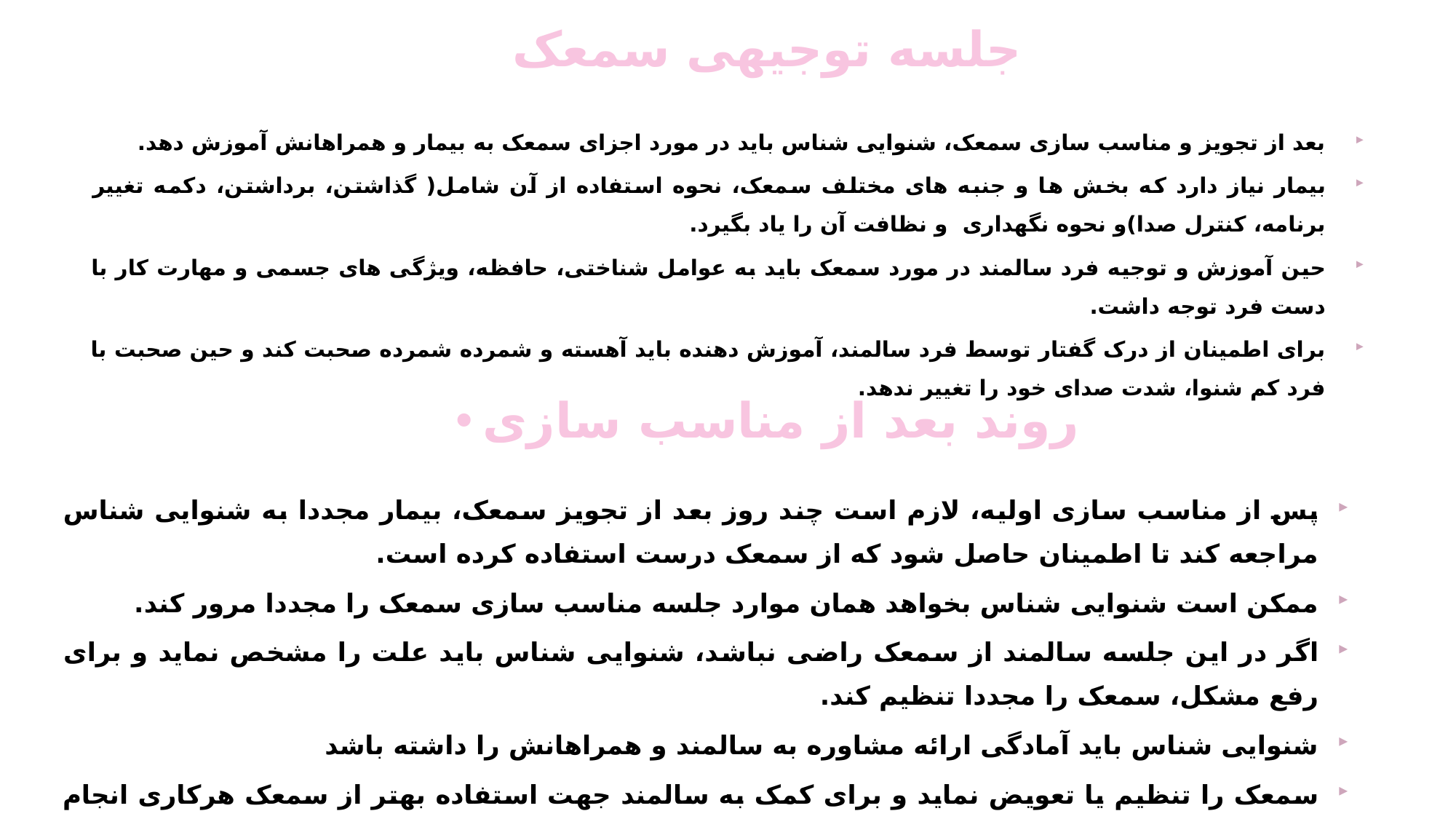

# جلسه توجیهی سمعک
بعد از تجویز و مناسب سازی سمعک، شنوایی شناس باید در مورد اجزای سمعک به بیمار و همراهانش آموزش دهد.
بیمار نیاز دارد که بخش ها و جنبه های مختلف سمعک، نحوه استفاده از آن شامل( گذاشتن، برداشتن، دکمه تغییر برنامه، کنترل صدا)و نحوه نگهداری  و نظافت آن را یاد بگیرد.
حین آموزش و توجیه فرد سالمند در مورد سمعک باید به عوامل شناختی، حافظه، ویژگی های جسمی و مهارت کار با دست فرد توجه داشت.
برای اطمینان از درک گفتار توسط فرد سالمند، آموزش دهنده باید آهسته و شمرده شمرده صحبت کند و حین صحبت با فرد کم شنوا، شدت صدای خود را تغییر ندهد.
روند بعد از مناسب سازی
پس از مناسب سازی اولیه، لازم است چند روز بعد از تجویز سمعک، بیمار مجددا به شنوایی شناس مراجعه کند تا اطمینان حاصل شود که از سمعک درست استفاده کرده است.
ممکن است شنوایی شناس بخواهد همان موارد جلسه مناسب سازی سمعک را مجددا مرور کند.
اگر در این جلسه سالمند از سمعک راضی نباشد، شنوایی شناس باید علت را مشخص نماید و برای رفع مشکل، سمعک را مجددا تنظیم کند.
شنوایی شناس باید آمادگی ارائه مشاوره به سالمند و همراهانش را داشته باشد
سمعک را تنظیم یا تعویض نماید و برای کمک به سالمند جهت استفاده بهتر از سمعک هرکاری انجام دهد.